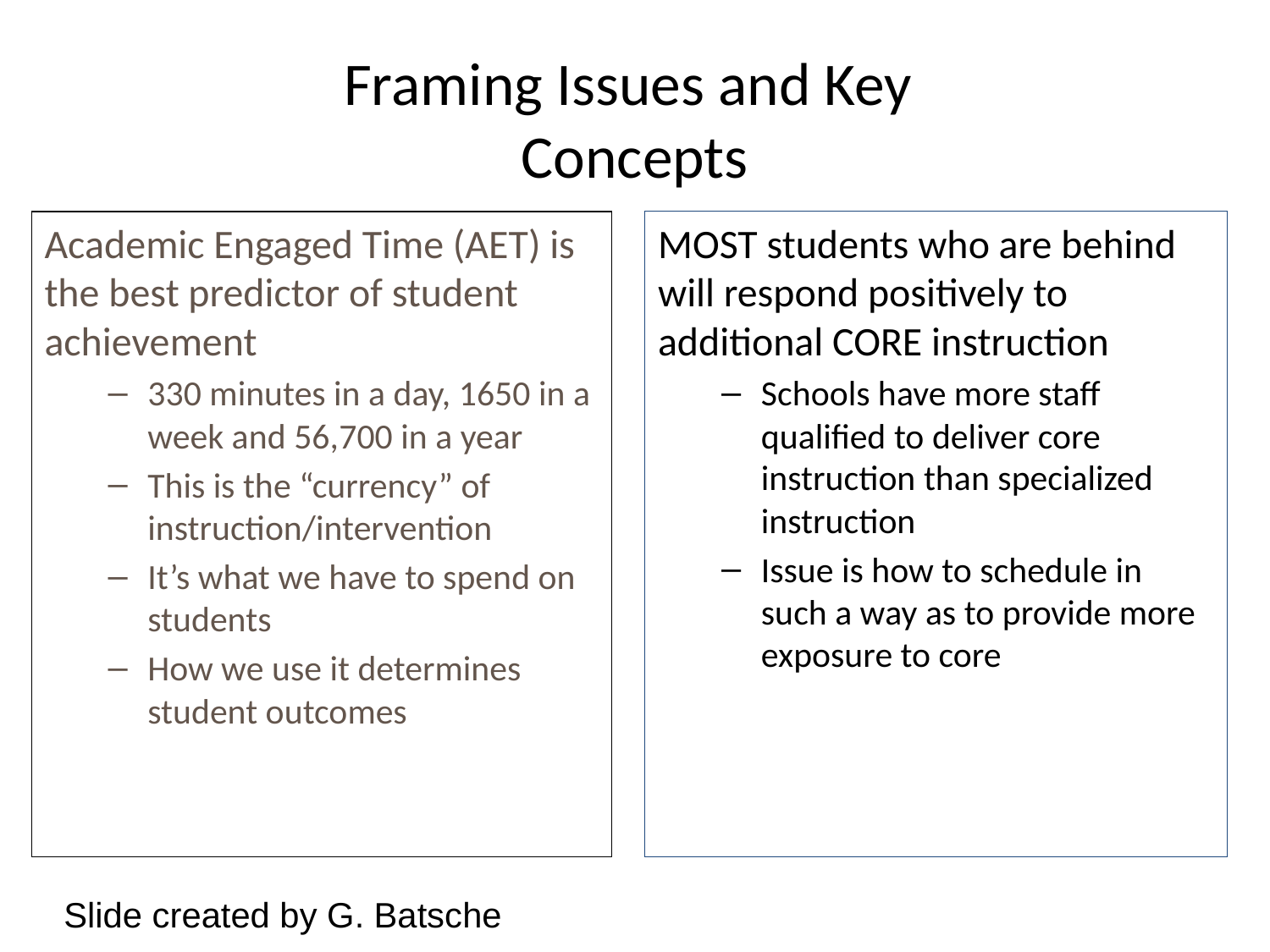

# Framing Issues and Key Concepts
Academic Engaged Time (AET) is the best predictor of student achievement
330 minutes in a day, 1650 in a week and 56,700 in a year
This is the “currency” of instruction/intervention
It’s what we have to spend on students
How we use it determines student outcomes

MOST students who are behind will respond positively to additional CORE instruction
Schools have more staff qualified to deliver core instruction than specialized instruction
Issue is how to schedule in such a way as to provide more exposure to core
Slide created by G. Batsche